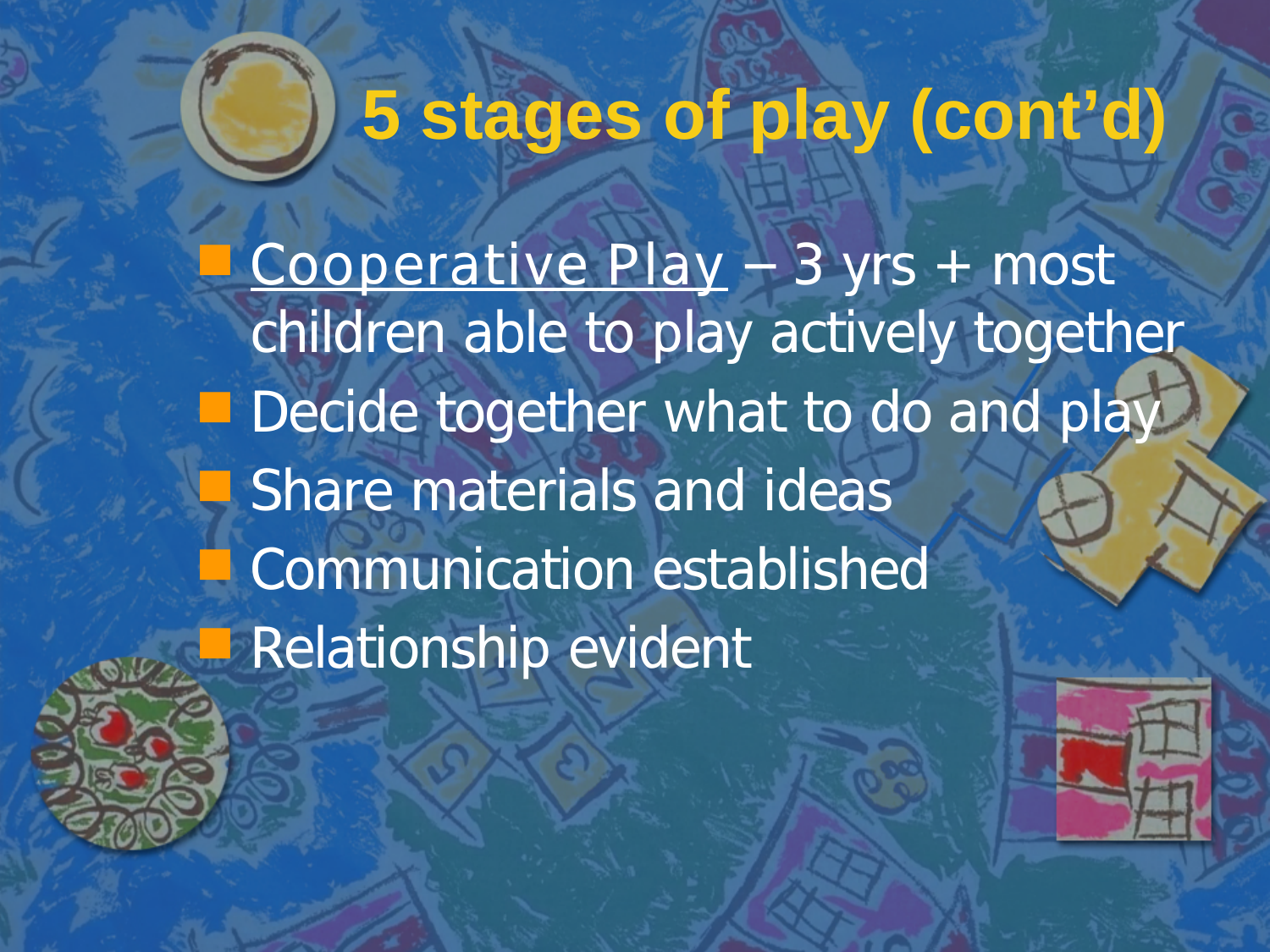

# 5 stages of play (cont’d)
Cooperative Play – 3 yrs + most children able to play actively together
Decide together what to do and play
Share materials and ideas
Communication established
Relationship evident